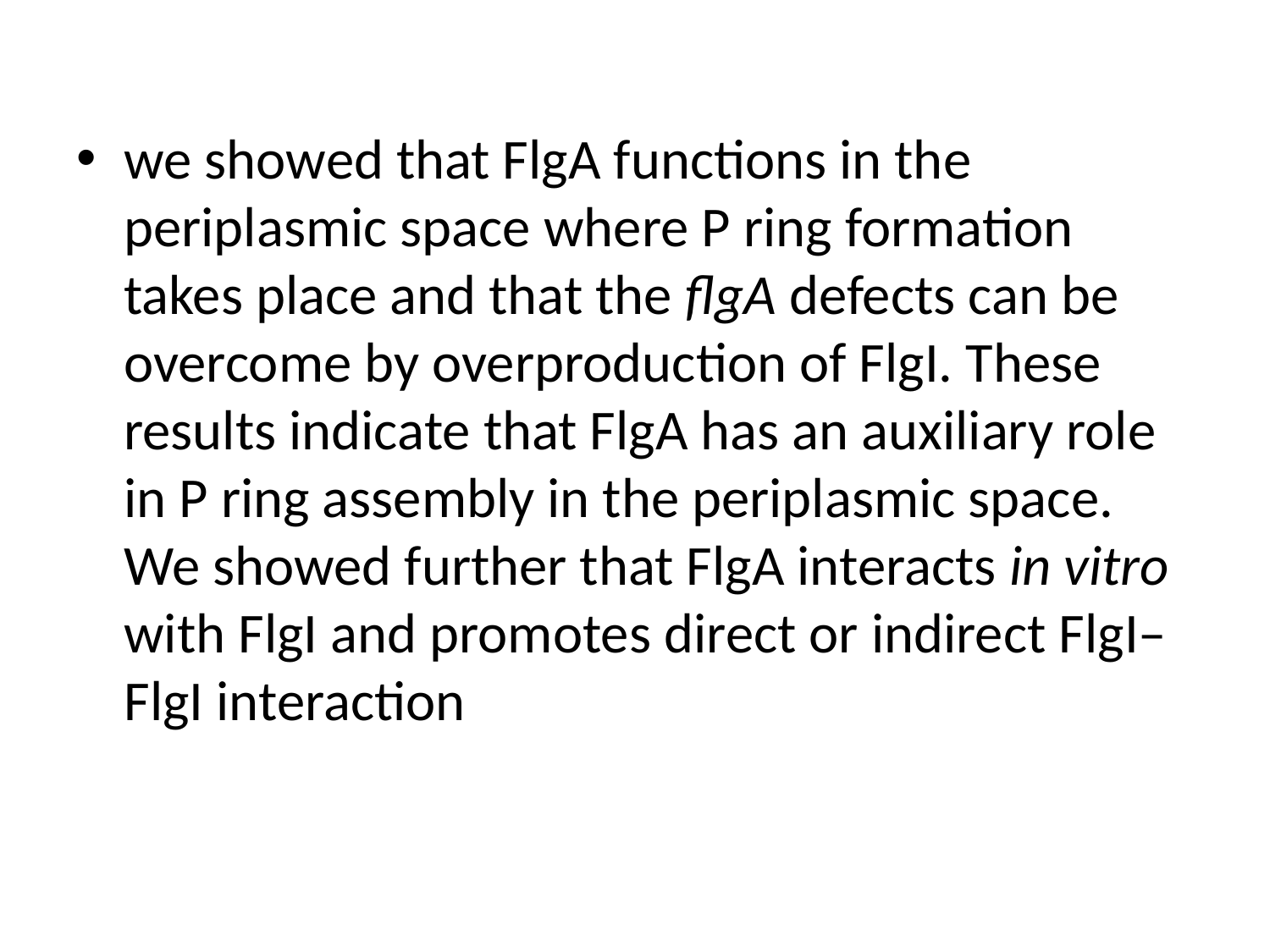

we showed that FlgA functions in the periplasmic space where P ring formation takes place and that the flgA defects can be overcome by overproduction of FlgI. These results indicate that FlgA has an auxiliary role in P ring assembly in the periplasmic space. We showed further that FlgA interacts in vitro with FlgI and promotes direct or indirect FlgI–FlgI interaction